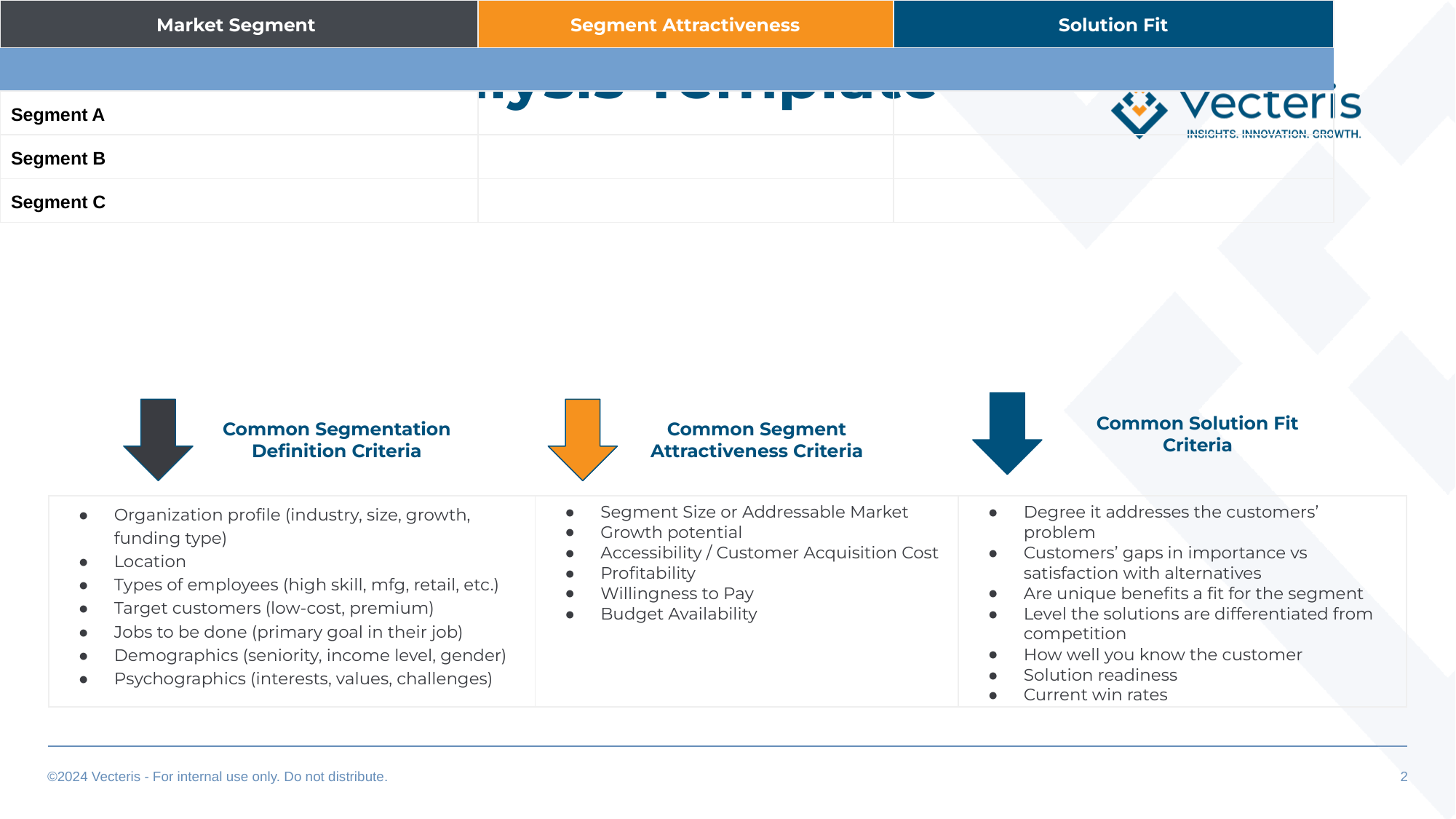

Segment Analysis Template
| Market Segment | Segment Attractiveness | Solution Fit |
| --- | --- | --- |
|  |  |  |
| Segment A |  |  |
| Segment B |  |  |
| Segment C |  |  |
| Segment n |  |  |

Common Solution Fit Criteria
Common Segmentation Definition Criteria
Common Segment Attractiveness Criteria
| Organization profile (industry, size, growth, funding type) Location Types of employees (high skill, mfg, retail, etc.) Target customers (low-cost, premium) Jobs to be done (primary goal in their job) Demographics (seniority, income level, gender) Psychographics (interests, values, challenges) | Segment Size or Addressable Market Growth potential Accessibility / Customer Acquisition Cost Profitability Willingness to Pay Budget Availability | Degree it addresses the customers’ problem Customers’ gaps in importance vs satisfaction with alternatives Are unique benefits a fit for the segment Level the solutions are differentiated from competition How well you know the customer Solution readiness Current win rates |
| --- | --- | --- |